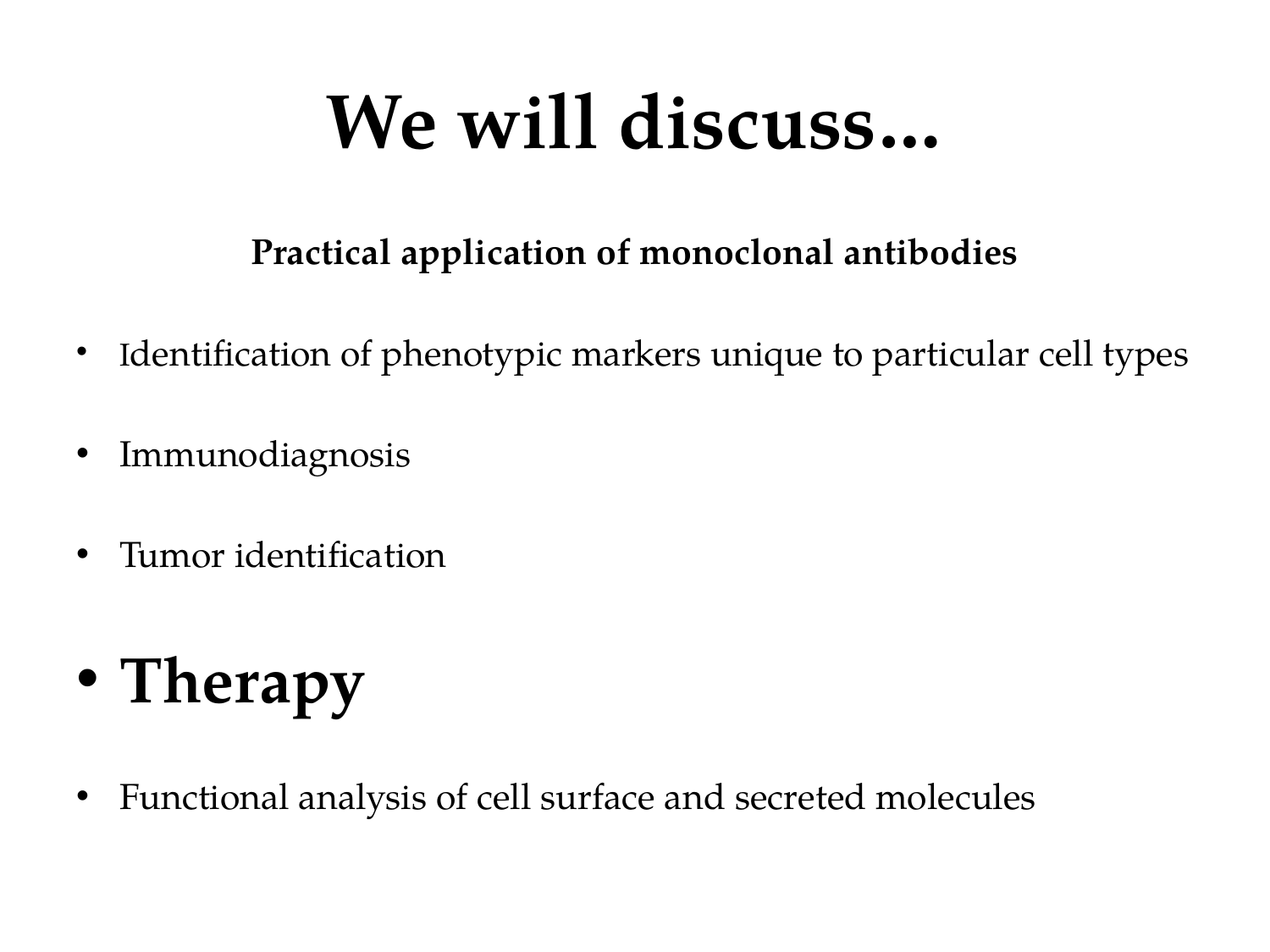

# We will discuss…
Practical application of monoclonal antibodies

Identification of phenotypic markers unique to particular cell types

Immunodiagnosis

Tumor identification

Therapy

Functional analysis of cell surface and secreted molecules